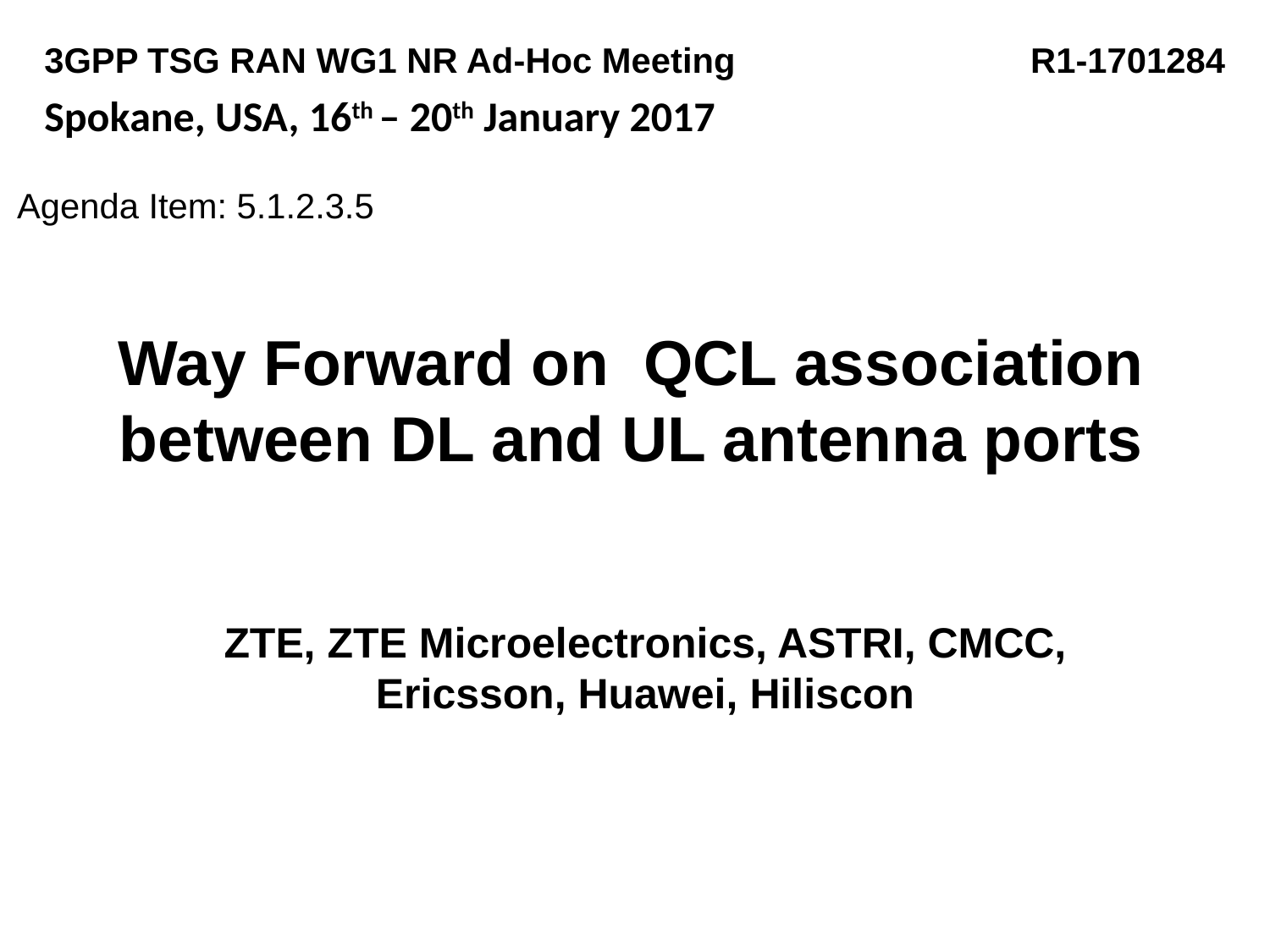

3GPP TSG RAN WG1 NR Ad-Hoc Meeting      		          R1-1701284
Spokane, USA, 16th – 20th January 2017

Agenda Item: 5.1.2.3.5
# Way Forward on  QCL association between DL and UL antenna ports
ZTE, ZTE Microelectronics, ASTRI, CMCC, Ericsson, Huawei, Hiliscon